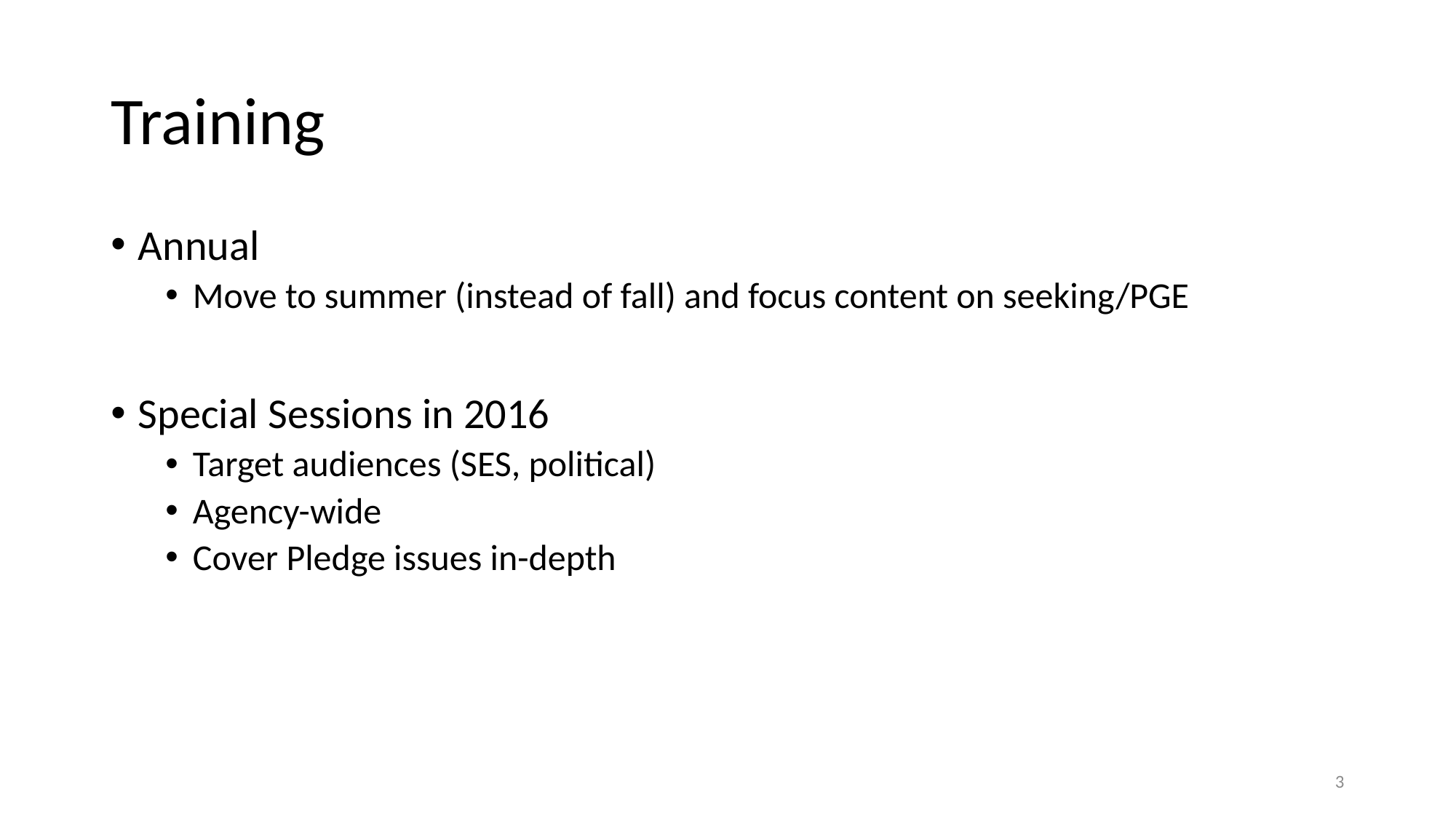

# Training
Annual
Move to summer (instead of fall) and focus content on seeking/PGE

Special Sessions in 2016
Target audiences (SES, political)
Agency-wide
Cover Pledge issues in-depth

3